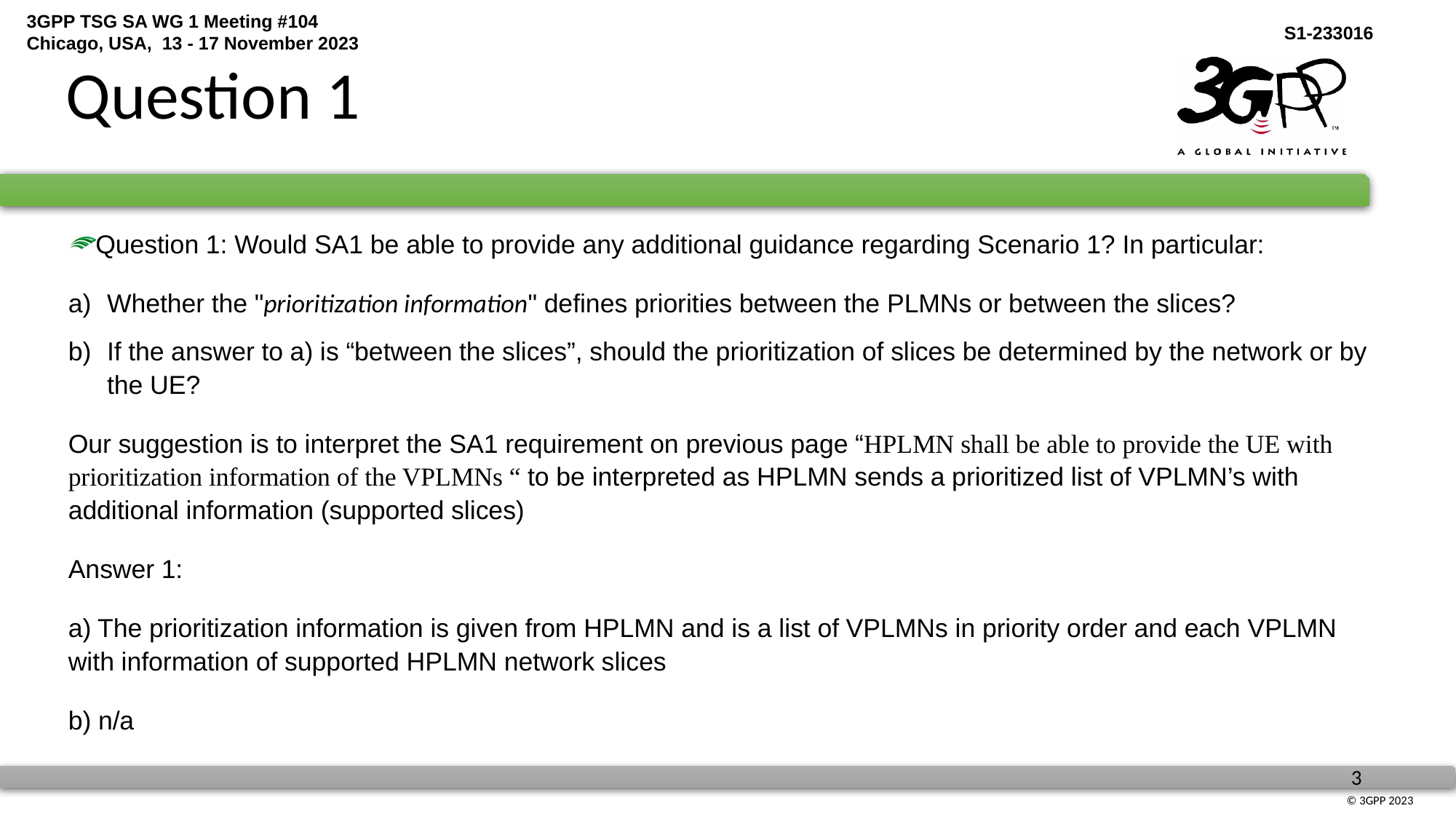

# Question 1
Question 1: Would SA1 be able to provide any additional guidance regarding Scenario 1? In particular:
Whether the "prioritization information" defines priorities between the PLMNs or between the slices?
If the answer to a) is “between the slices”, should the prioritization of slices be determined by the network or by the UE?
Our suggestion is to interpret the SA1 requirement on previous page “HPLMN shall be able to provide the UE with prioritization information of the VPLMNs “ to be interpreted as HPLMN sends a prioritized list of VPLMN’s with additional information (supported slices)
Answer 1:
a) The prioritization information is given from HPLMN and is a list of VPLMNs in priority order and each VPLMN with information of supported HPLMN network slices
b) n/a